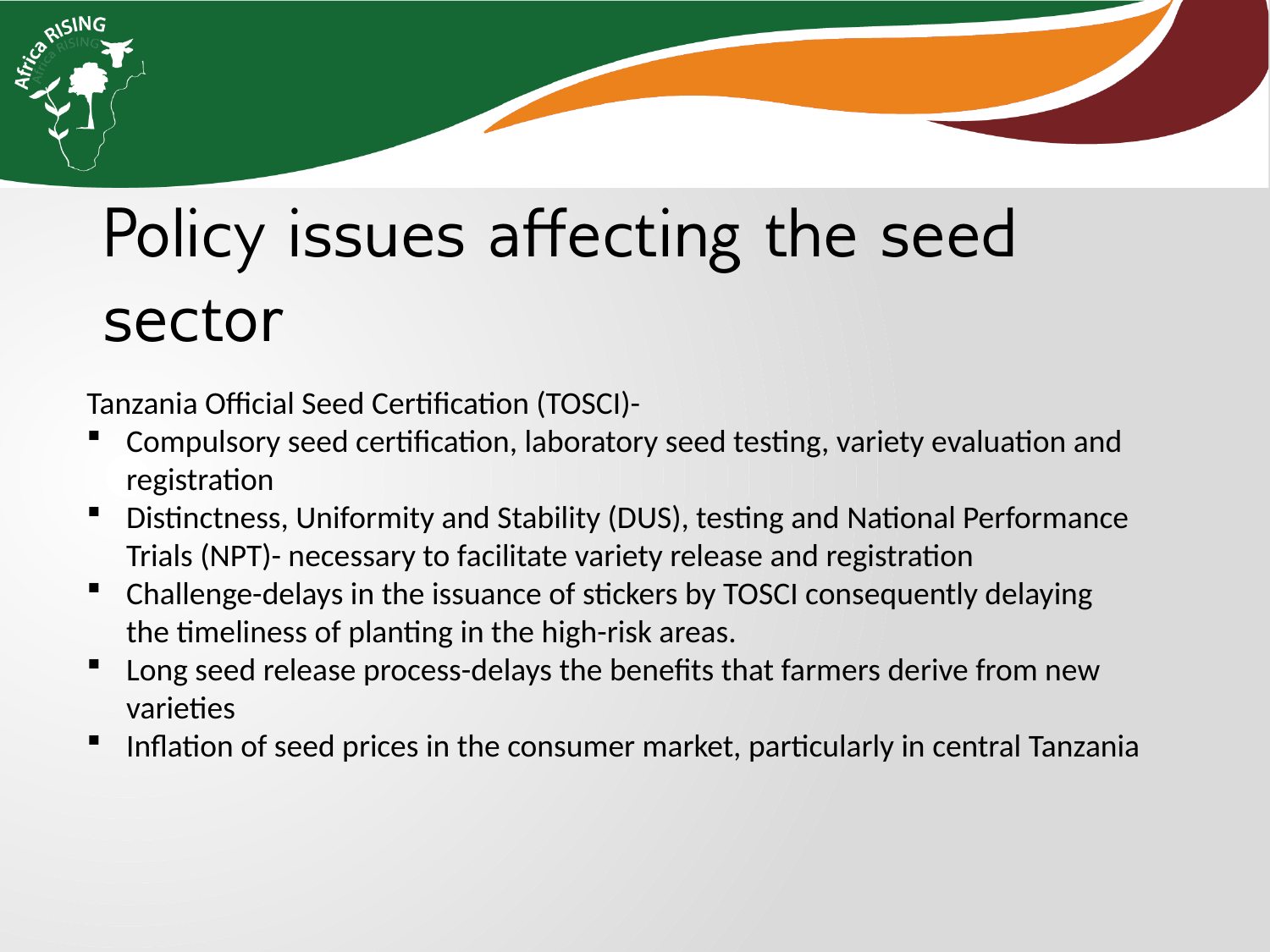

Policy issues affecting the seed sector

Tanzania Official Seed Certification (TOSCI)-
Compulsory seed certification, laboratory seed testing, variety evaluation and registration
Distinctness, Uniformity and Stability (DUS), testing and National Performance Trials (NPT)- necessary to facilitate variety release and registration
Challenge-delays in the issuance of stickers by TOSCI consequently delaying the timeliness of planting in the high-risk areas.
Long seed release process-delays the benefits that farmers derive from new varieties
Inflation of seed prices in the consumer market, particularly in central Tanzania